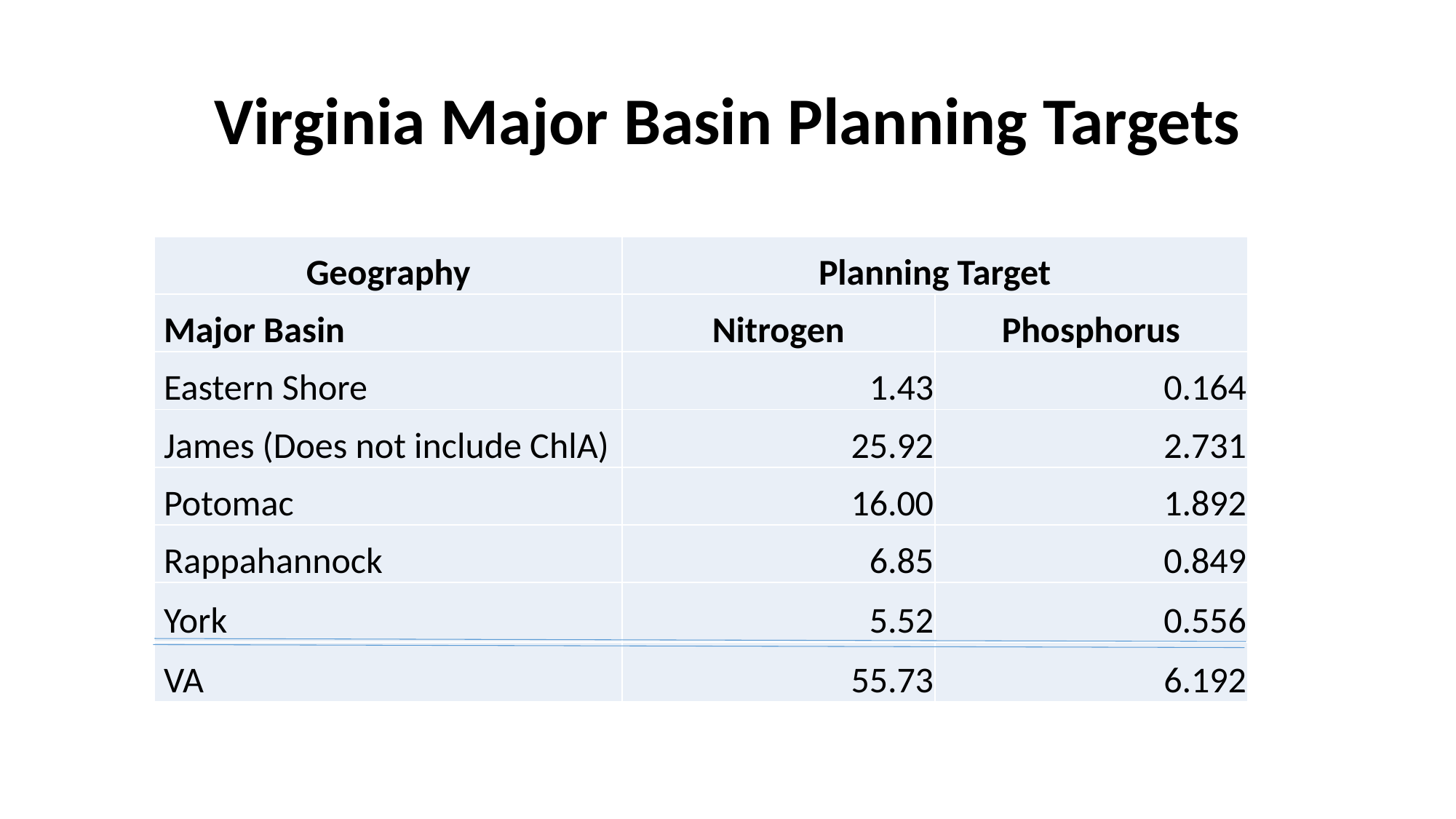

# Virginia Major Basin Planning Targets
| Geography | Planning Target |  |
| --- | --- | --- |
| Major Basin | Nitrogen | Phosphorus |
| Eastern Shore | 1.43 | 0.164 |
| James (Does not include ChlA) | 25.92 | 2.731 |
| Potomac | 16.00 | 1.892 |
| Rappahannock | 6.85 | 0.849 |
| York | 5.52 | 0.556 |
| VA | 55.73 | 6.192 |